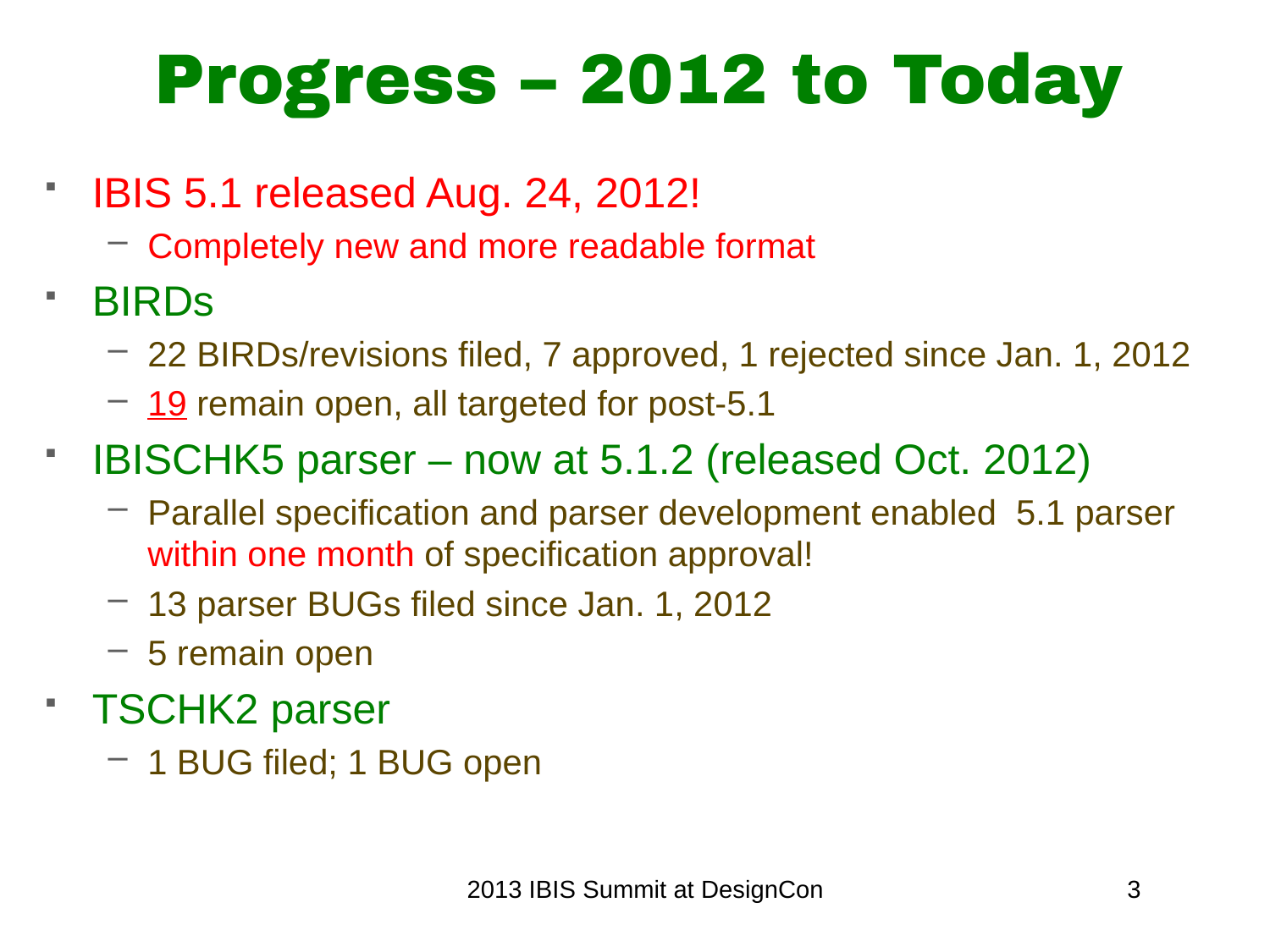

# Progress – 2012 to Today
IBIS 5.1 released Aug. 24, 2012!
Completely new and more readable format
BIRDs
22 BIRDs/revisions filed, 7 approved, 1 rejected since Jan. 1, 2012
19 remain open, all targeted for post-5.1
IBISCHK5 parser – now at 5.1.2 (released Oct. 2012)
Parallel specification and parser development enabled  5.1 parser within one month of specification approval!
13 parser BUGs filed since Jan. 1, 2012
5 remain open
TSCHK2 parser
1 BUG filed; 1 BUG open

2013 IBIS Summit at DesignCon

3